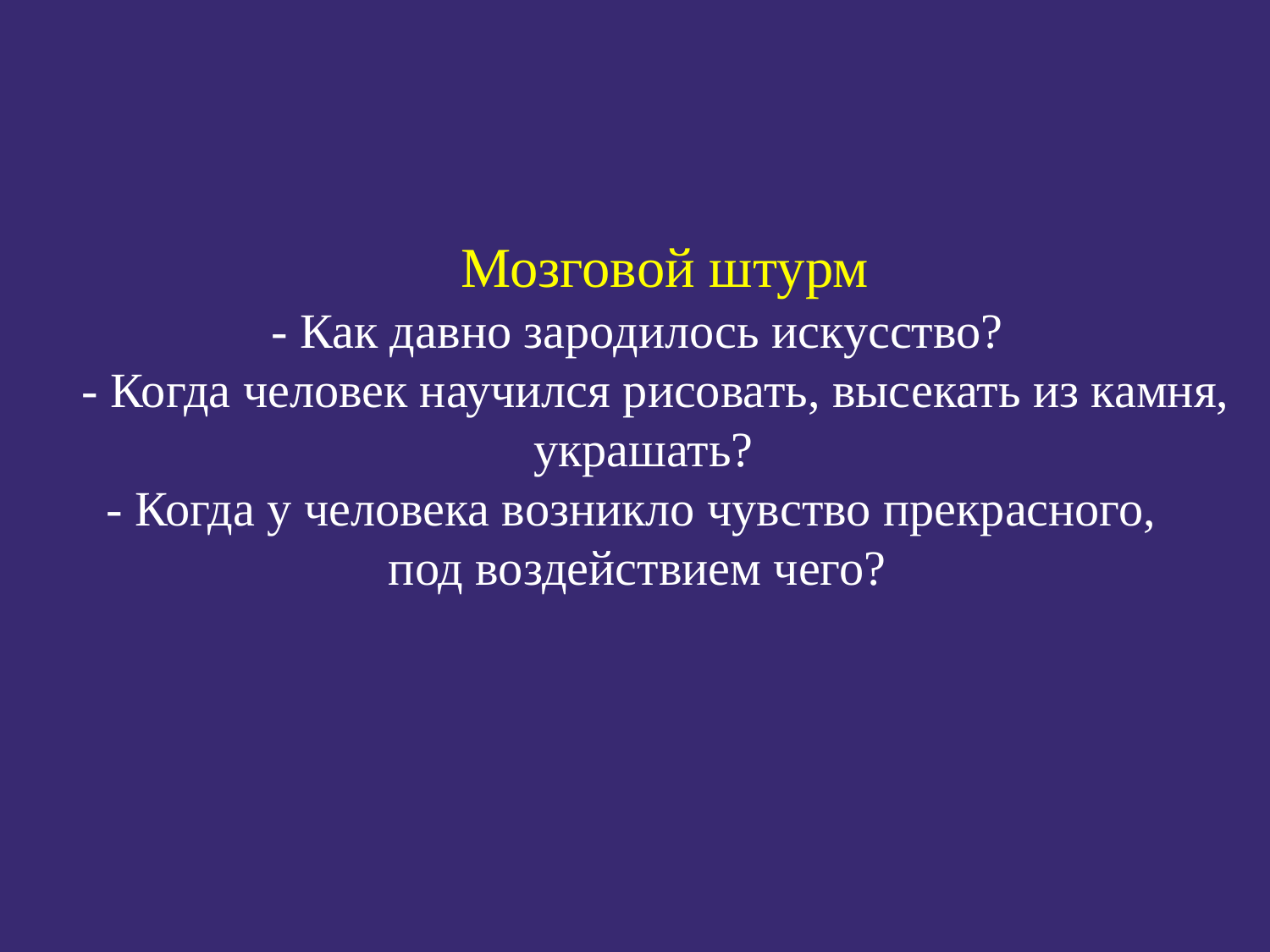

Мозговой штурм
- Как давно зародилось искусство?
   - Когда человек научился рисовать, высекать из камня,
 украшать?
- Когда у человека возникло чувство прекрасного,
под воздействием чего?